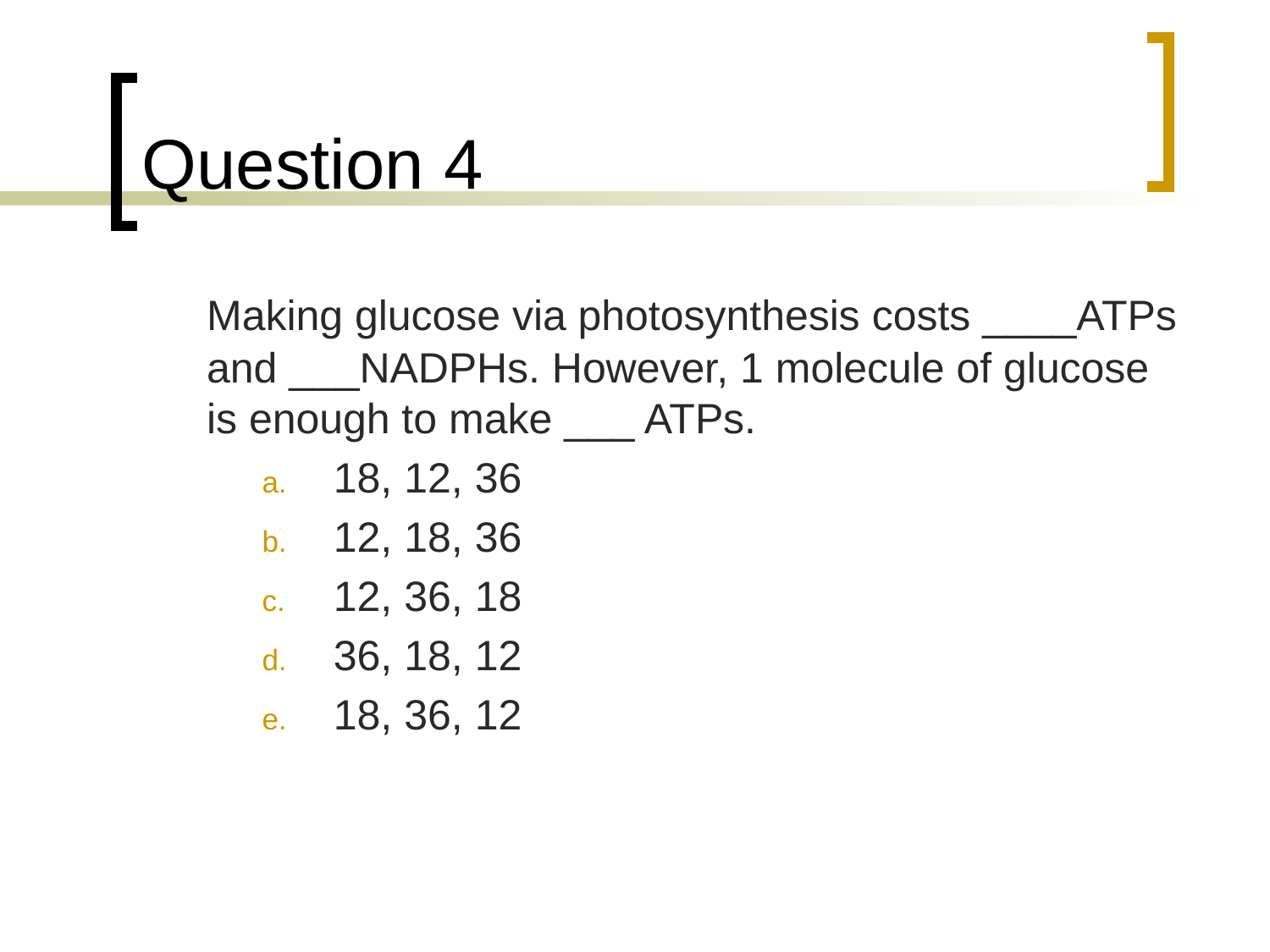

# Question 4
	Making glucose via photosynthesis costs ____ATPs and ___NADPHs. However, 1 molecule of glucose is enough to make ___ ATPs.
18, 12, 36
12, 18, 36
12, 36, 18
36, 18, 12
18, 36, 12